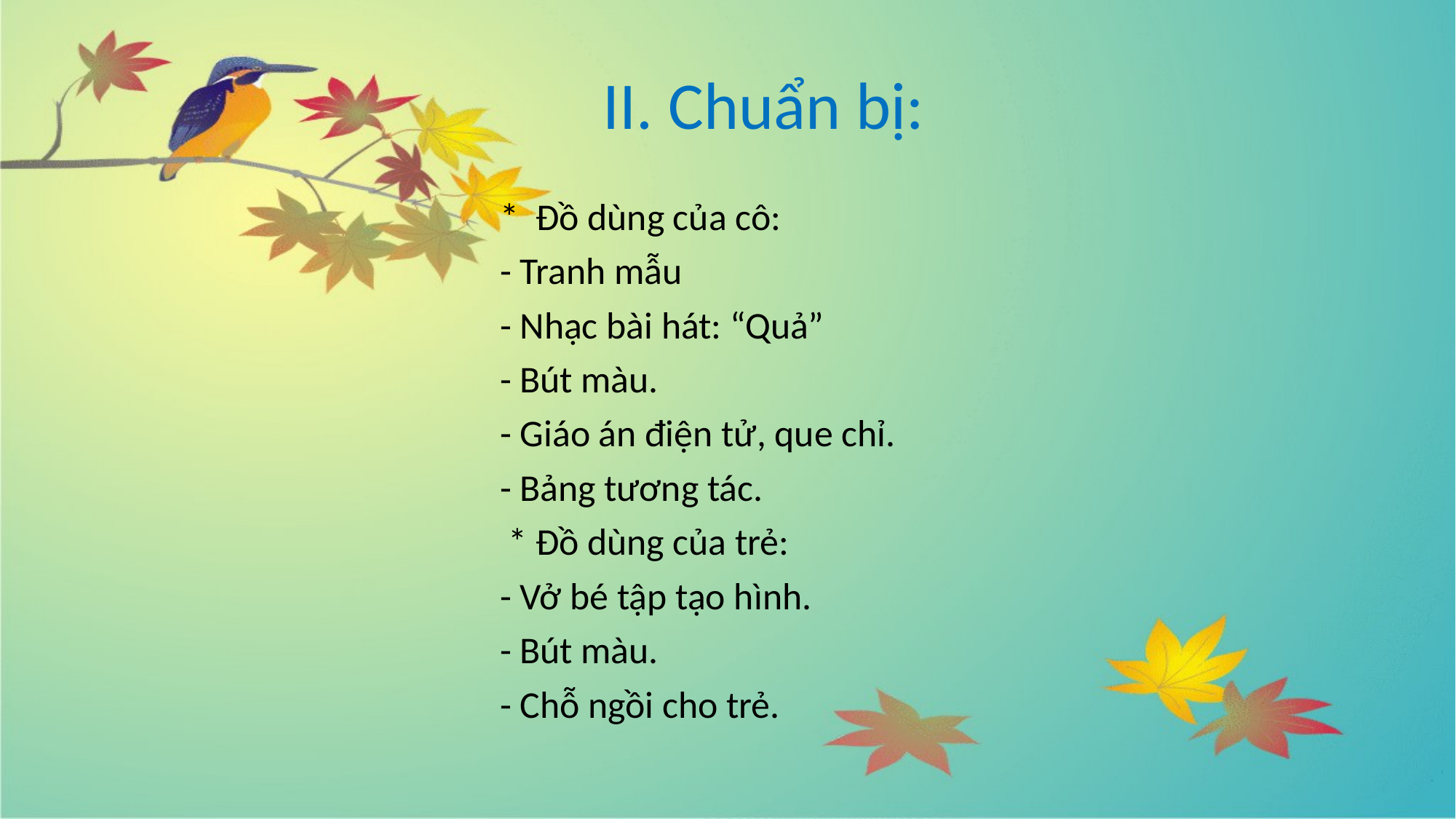

# II. Chuẩn bị:
*  Đồ dùng của cô:
- Tranh mẫu
- Nhạc bài hát: “Quả”
- Bút màu.
- Giáo án điện tử, que chỉ.
- Bảng tương tác.
 * Đồ dùng của trẻ:
- Vở bé tập tạo hình.
- Bút màu.
- Chỗ ngồi cho trẻ.